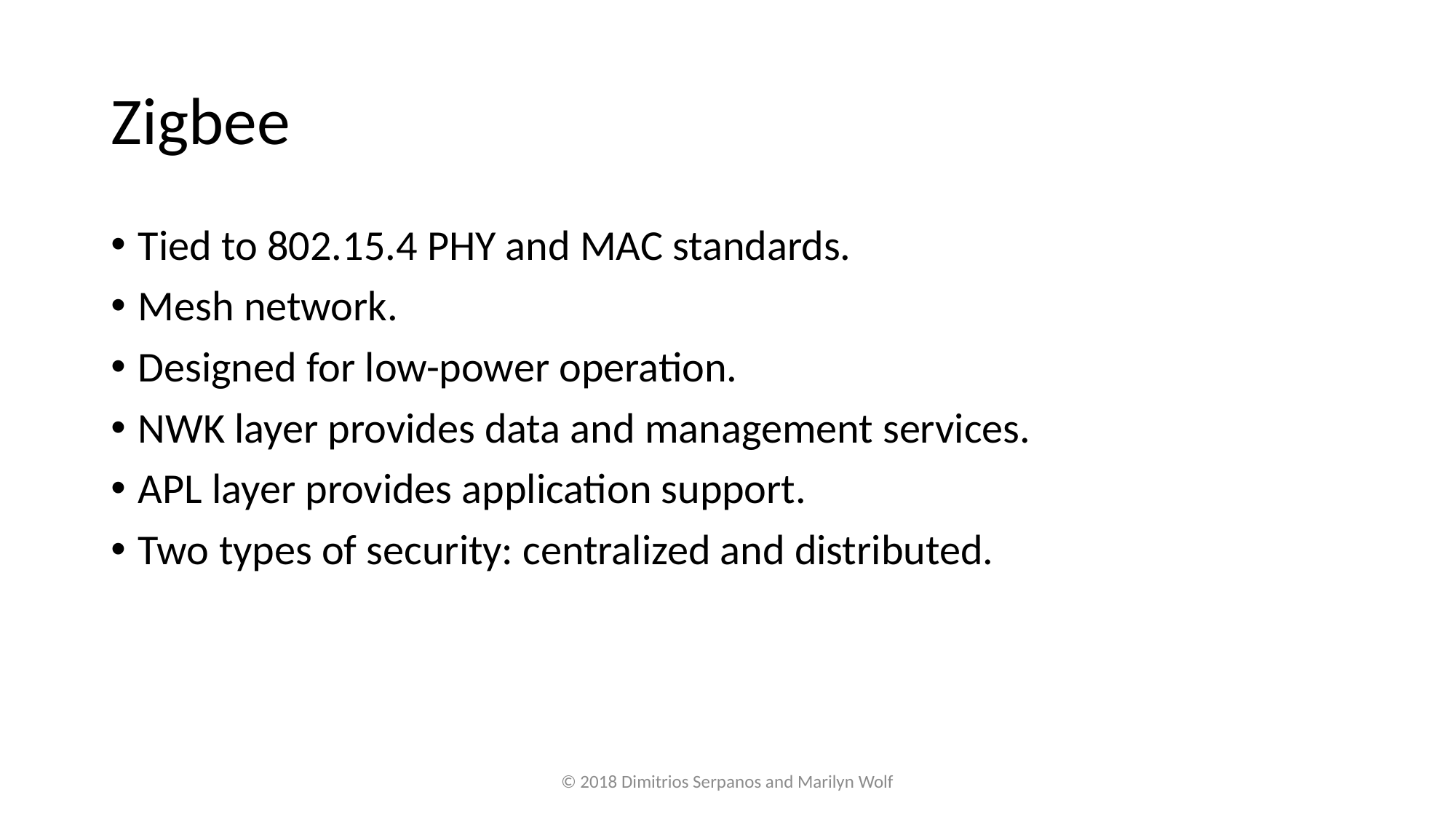

# Zigbee
Tied to 802.15.4 PHY and MAC standards.
Mesh network.
Designed for low-power operation.
NWK layer provides data and management services.
APL layer provides application support.
Two types of security: centralized and distributed.
© 2018 Dimitrios Serpanos and Marilyn Wolf